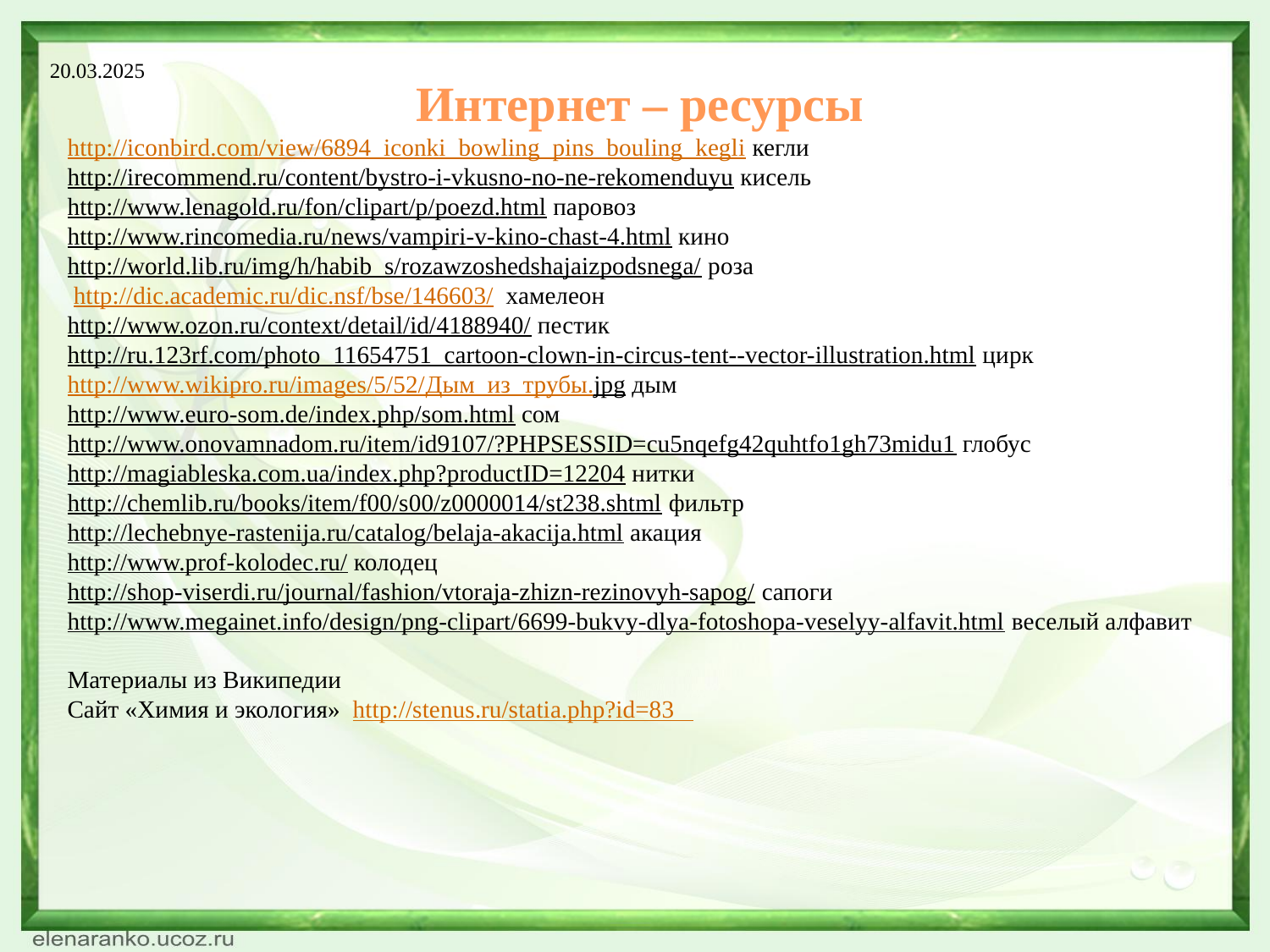

20.03.2025
Интернет – ресурсы
http://iconbird.com/view/6894_iconki_bowling_pins_bouling_kegli кегли
http://irecommend.ru/content/bystro-i-vkusno-no-ne-rekomenduyu кисель
http://www.lenagold.ru/fon/clipart/p/poezd.html паровоз
http://www.rincomedia.ru/news/vampiri-v-kino-chast-4.html кино
http://world.lib.ru/img/h/habib_s/rozawzoshedshajaizpodsnega/ роза
 http://dic.academic.ru/dic.nsf/bse/146603/  хамелеон
http://www.ozon.ru/context/detail/id/4188940/ пестик
http://ru.123rf.com/photo_11654751_cartoon-clown-in-circus-tent--vector-illustration.html цирк
http://www.wikipro.ru/images/5/52/Дым_из_трубы.jpg дым
http://www.euro-som.de/index.php/som.html сом
http://www.onovamnadom.ru/item/id9107/?PHPSESSID=cu5nqefg42quhtfo1gh73midu1 глобус
http://magiableska.com.ua/index.php?productID=12204 нитки
http://chemlib.ru/books/item/f00/s00/z0000014/st238.shtml фильтр
http://lechebnye-rastenija.ru/catalog/belaja-akacija.html акация
http://www.prof-kolodec.ru/ колодец
http://shop-viserdi.ru/journal/fashion/vtoraja-zhizn-rezinovyh-sapog/ сапоги
http://www.megainet.info/design/png-clipart/6699-bukvy-dlya-fotoshopa-veselyy-alfavit.html веселый алфавит

Материалы из Википедии
Сайт «Химия и экология»  http://stenus.ru/statia.php?id=83